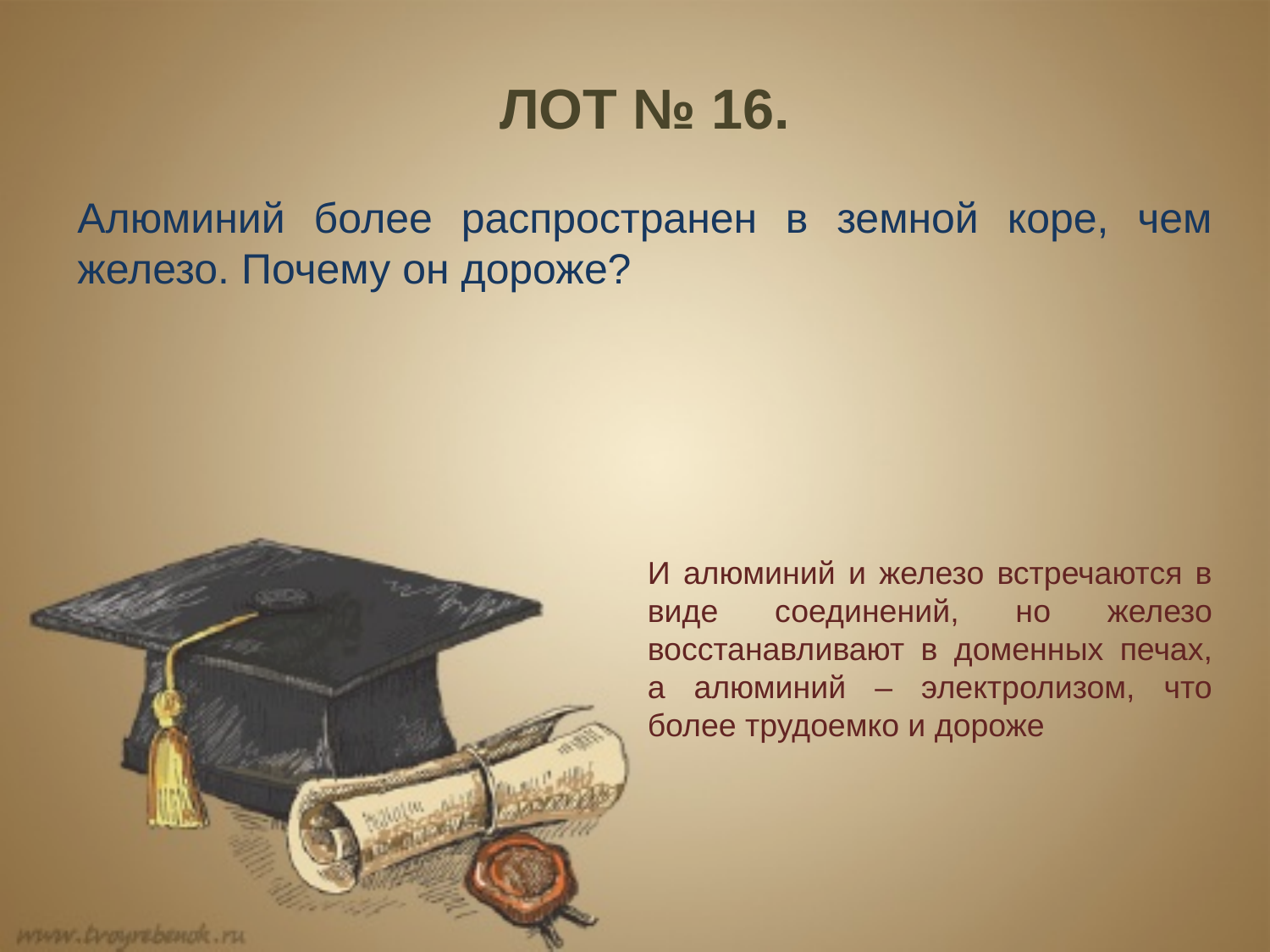

ЛОТ № 16.

Алюминий более распространен в земной коре, чем железо. Почему он дороже?

И алюминий и железо встречаются в виде соединений, но железо восстанавливают в доменных печах, а алюминий – электролизом, что более трудоемко и дороже